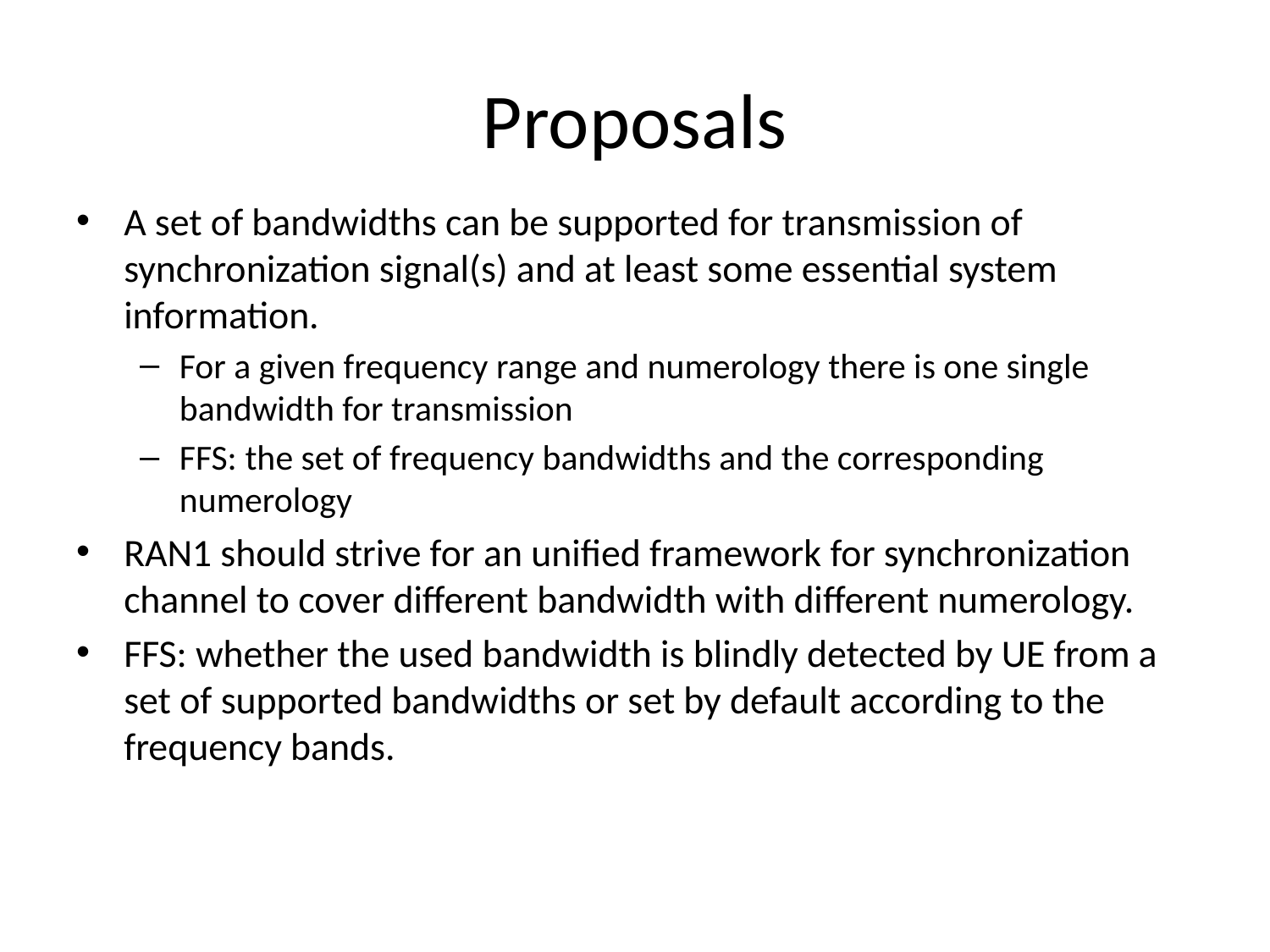

# Proposals
A set of bandwidths can be supported for transmission of synchronization signal(s) and at least some essential system information.
For a given frequency range and numerology there is one single bandwidth for transmission
FFS: the set of frequency bandwidths and the corresponding numerology
RAN1 should strive for an unified framework for synchronization channel to cover different bandwidth with different numerology.
FFS: whether the used bandwidth is blindly detected by UE from a set of supported bandwidths or set by default according to the frequency bands.